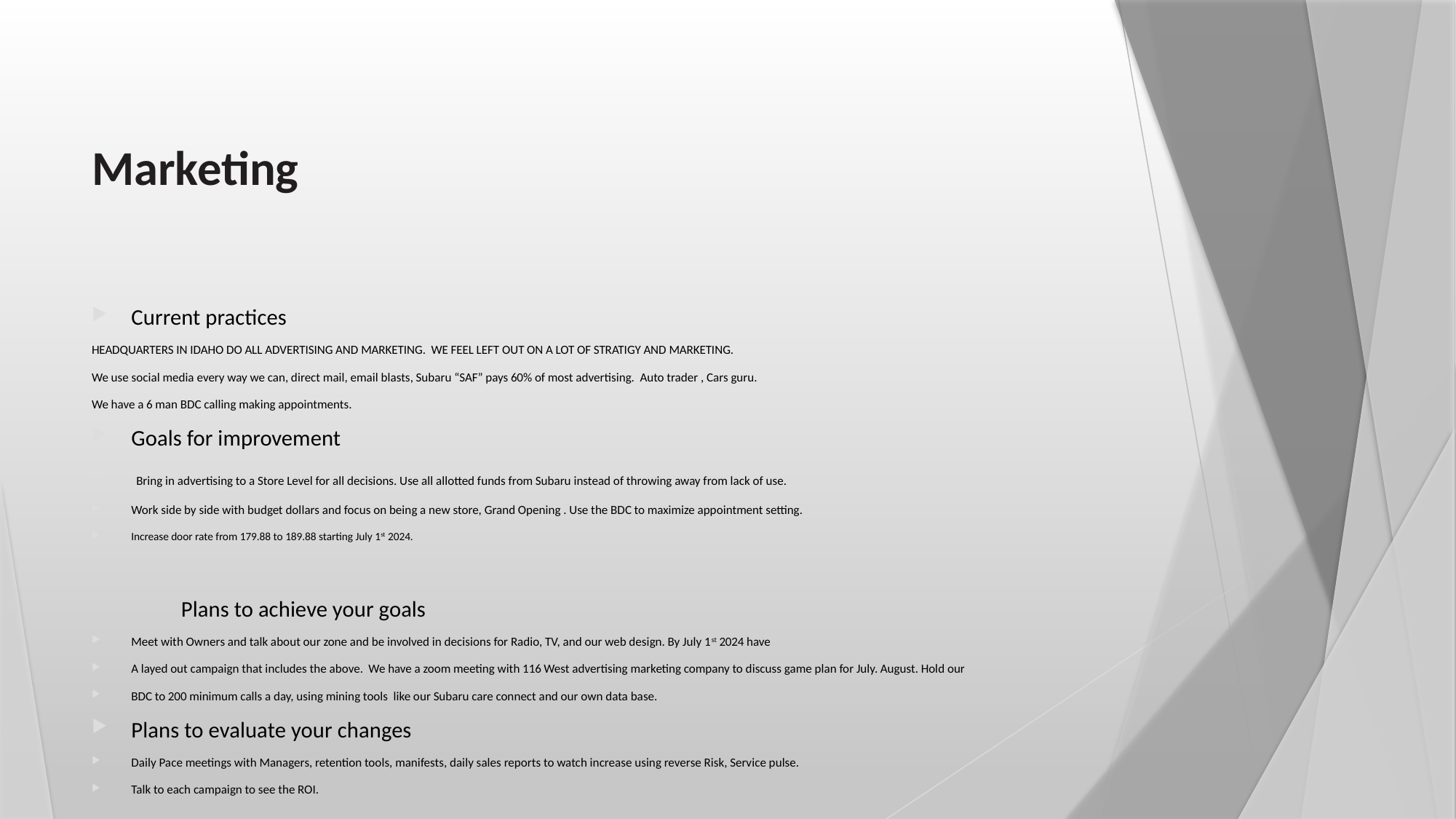

# Marketing

Current practices
HEADQUARTERS IN IDAHO DO ALL ADVERTISING AND MARKETING.  WE FEEL LEFT OUT ON A LOT OF STRATIGY AND MARKETING.
We use social media every way we can, direct mail, email blasts, Subaru “SAF” pays 60% of most advertising.  Auto trader , Cars guru.
We have a 6 man BDC calling making appointments.
Goals for improvement
 Bring in advertising to a Store Level for all decisions. Use all allotted funds from Subaru instead of throwing away from lack of use.
Work side by side with budget dollars and focus on being a new store, Grand Opening . Use the BDC to maximize appointment setting.
Increase door rate from 179.88 to 189.88 starting July 1st 2024.

	Plans to achieve your goals
Meet with Owners and talk about our zone and be involved in decisions for Radio, TV, and our web design. By July 1st 2024 have
A layed out campaign that includes the above.  We have a zoom meeting with 116 West advertising marketing company to discuss game plan for July. August. Hold our
BDC to 200 minimum calls a day, using mining tools  like our Subaru care connect and our own data base.
Plans to evaluate your changes
Daily Pace meetings with Managers, retention tools, manifests, daily sales reports to watch increase using reverse Risk, Service pulse.
Talk to each campaign to see the ROI.